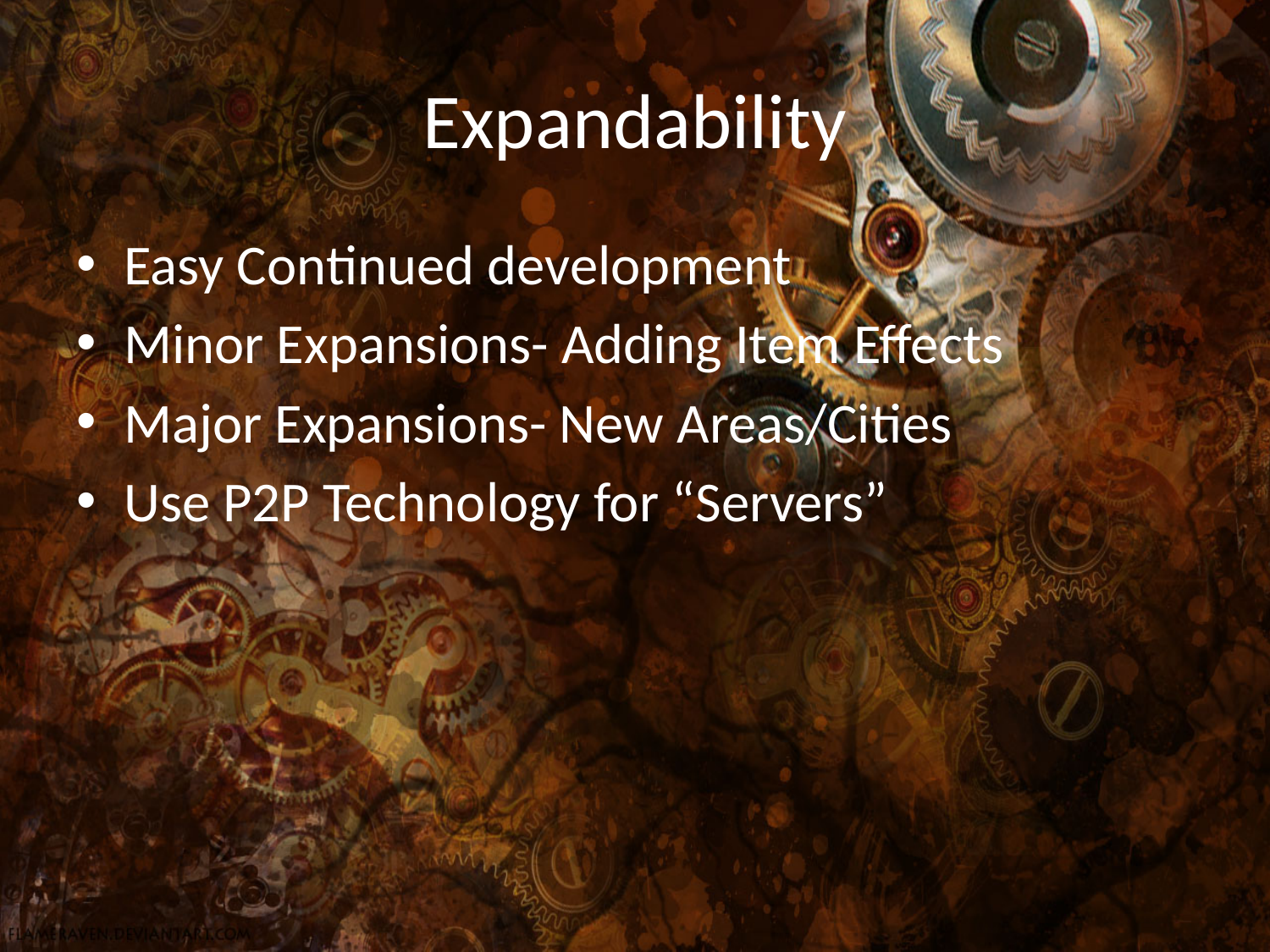

# Expandability
Easy Continued development
Minor Expansions- Adding Item Effects
Major Expansions- New Areas/Cities
Use P2P Technology for “Servers”